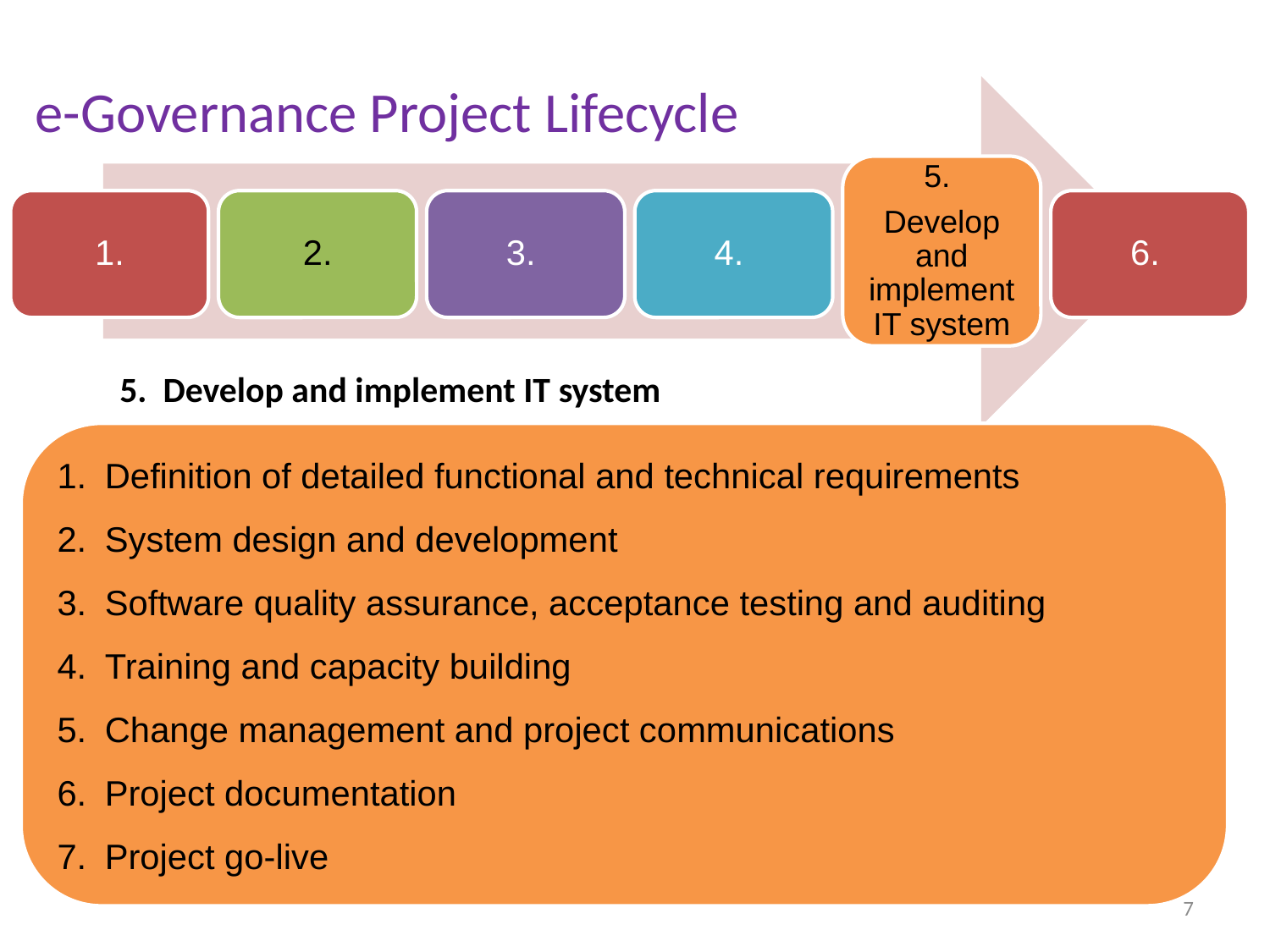

# e-Governance Project Lifecycle

5.
Develop and implement IT system

1.

2.

3.

4.

6.
5.  Develop and implement IT system
Definition of detailed functional and technical requirements
System design and development
Software quality assurance, acceptance testing and auditing
Training and capacity building
Change management and project communications
Project documentation
Project go-live
7